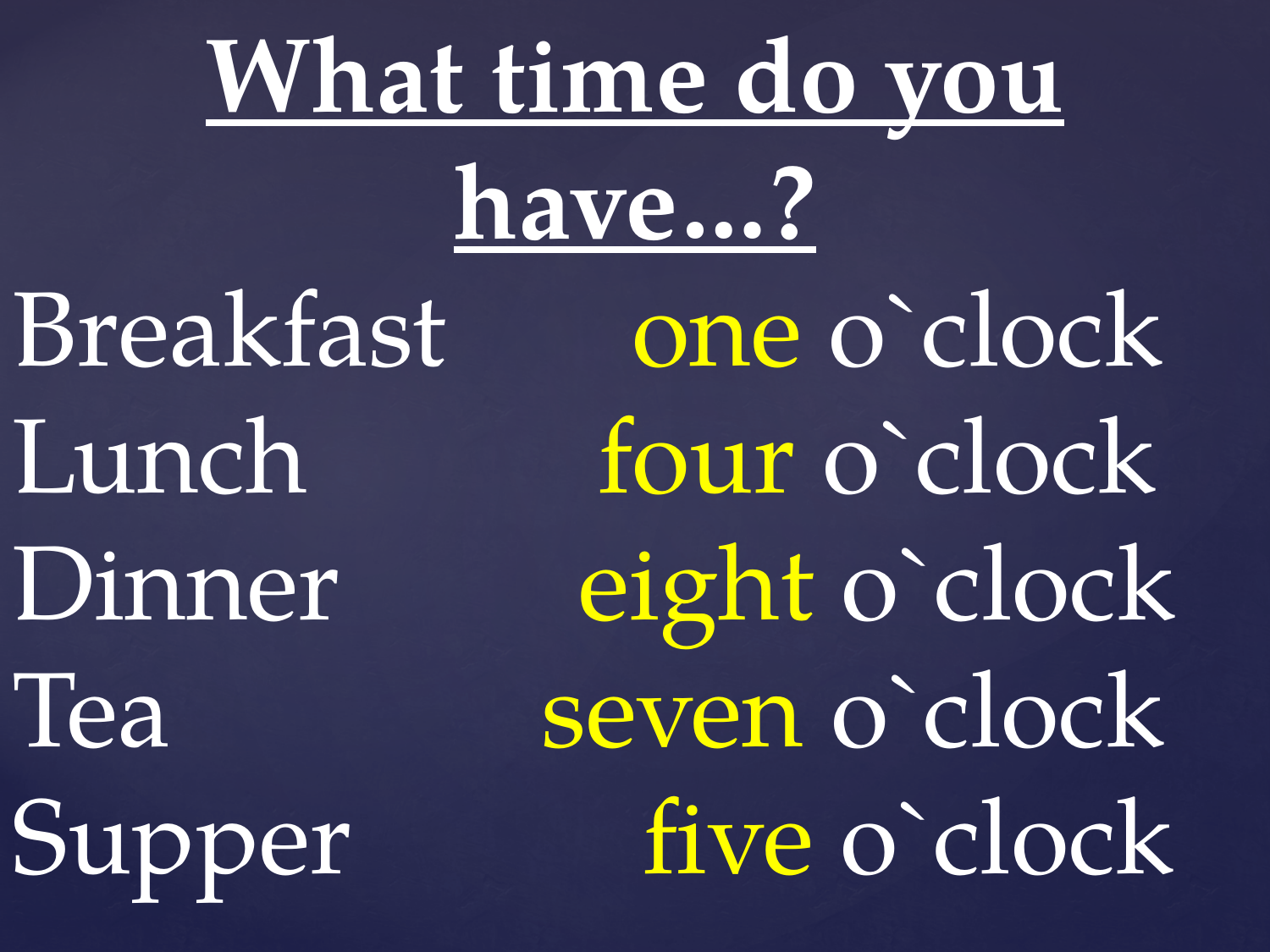

What time do you have…?
Breakfast       one o`clock
Lunch           four o`clock
Dinner         eight o`clock
Tea              seven o`clock
Supper           five o`clock